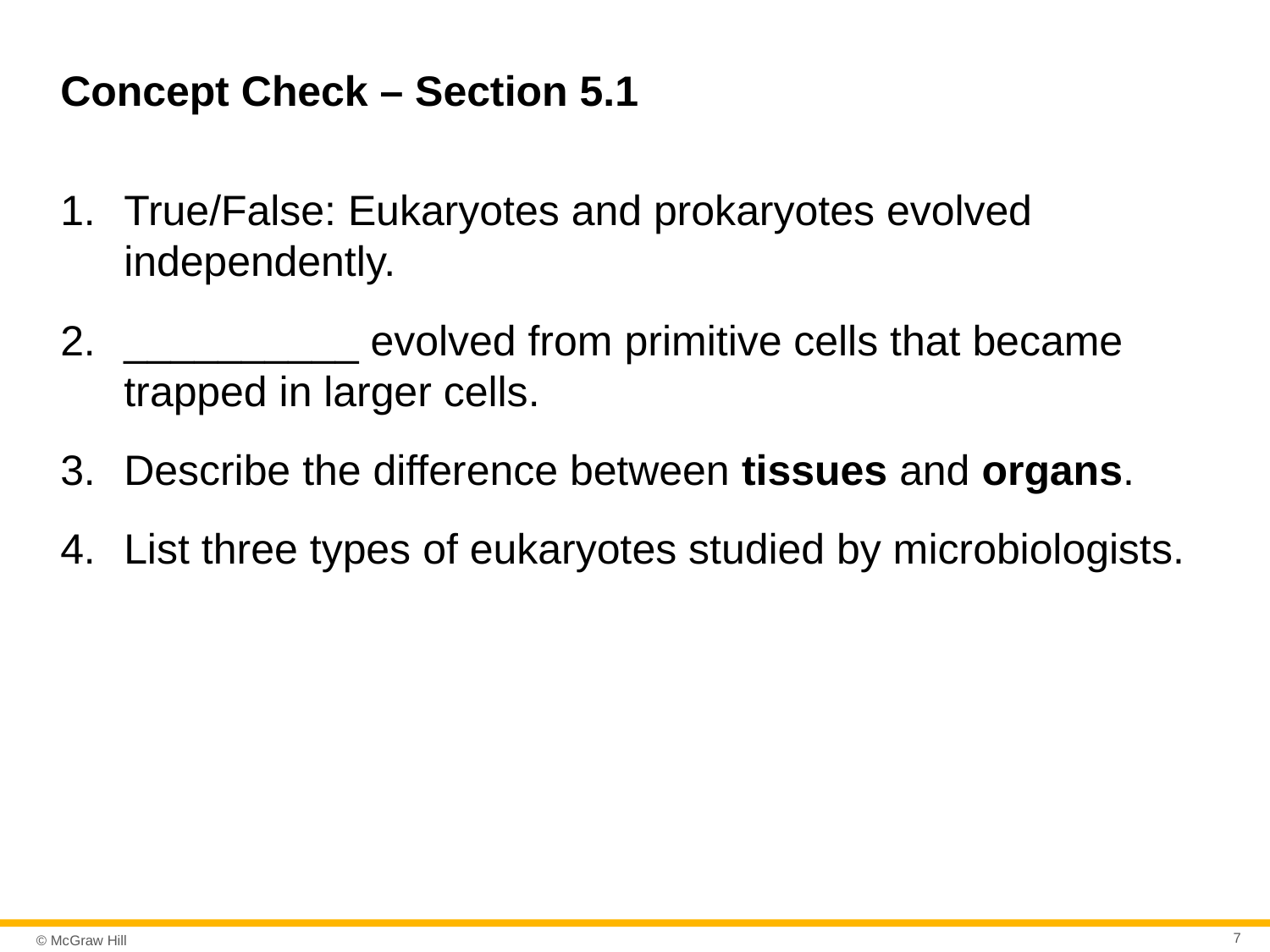

# Concept Check – Section 5.1
True/False: Eukaryotes and prokaryotes evolved independently.
__________ evolved from primitive cells that became trapped in larger cells.
Describe the difference between tissues and organs.
List three types of eukaryotes studied by microbiologists.